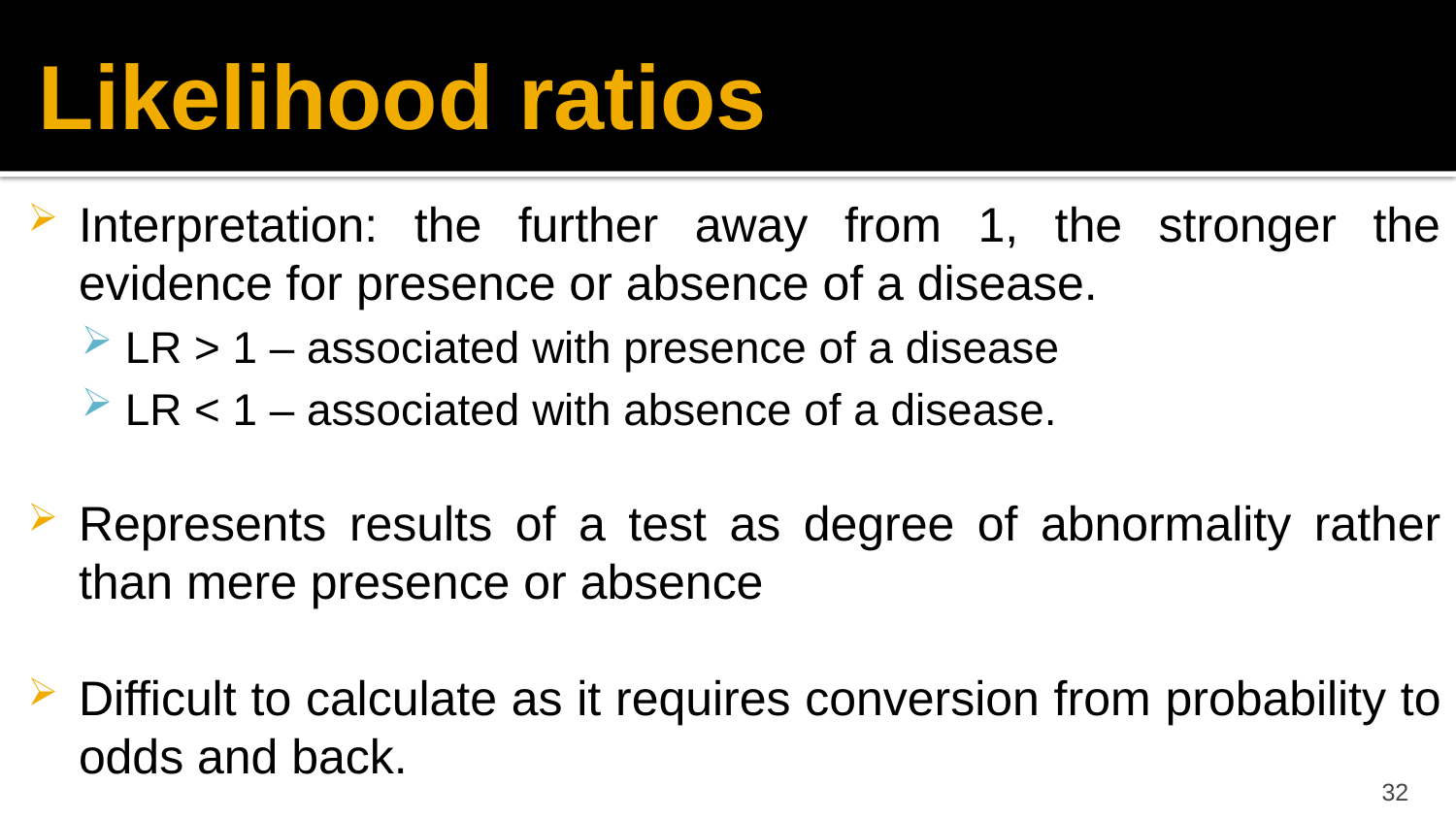

# Likelihood ratios
Interpretation: the further away from 1, the stronger the evidence for presence or absence of a disease.
LR > 1 – associated with presence of a disease
LR < 1 – associated with absence of a disease.

Represents results of a test as degree of abnormality rather than mere presence or absence

Difficult to calculate as it requires conversion from probability to odds and back.

32